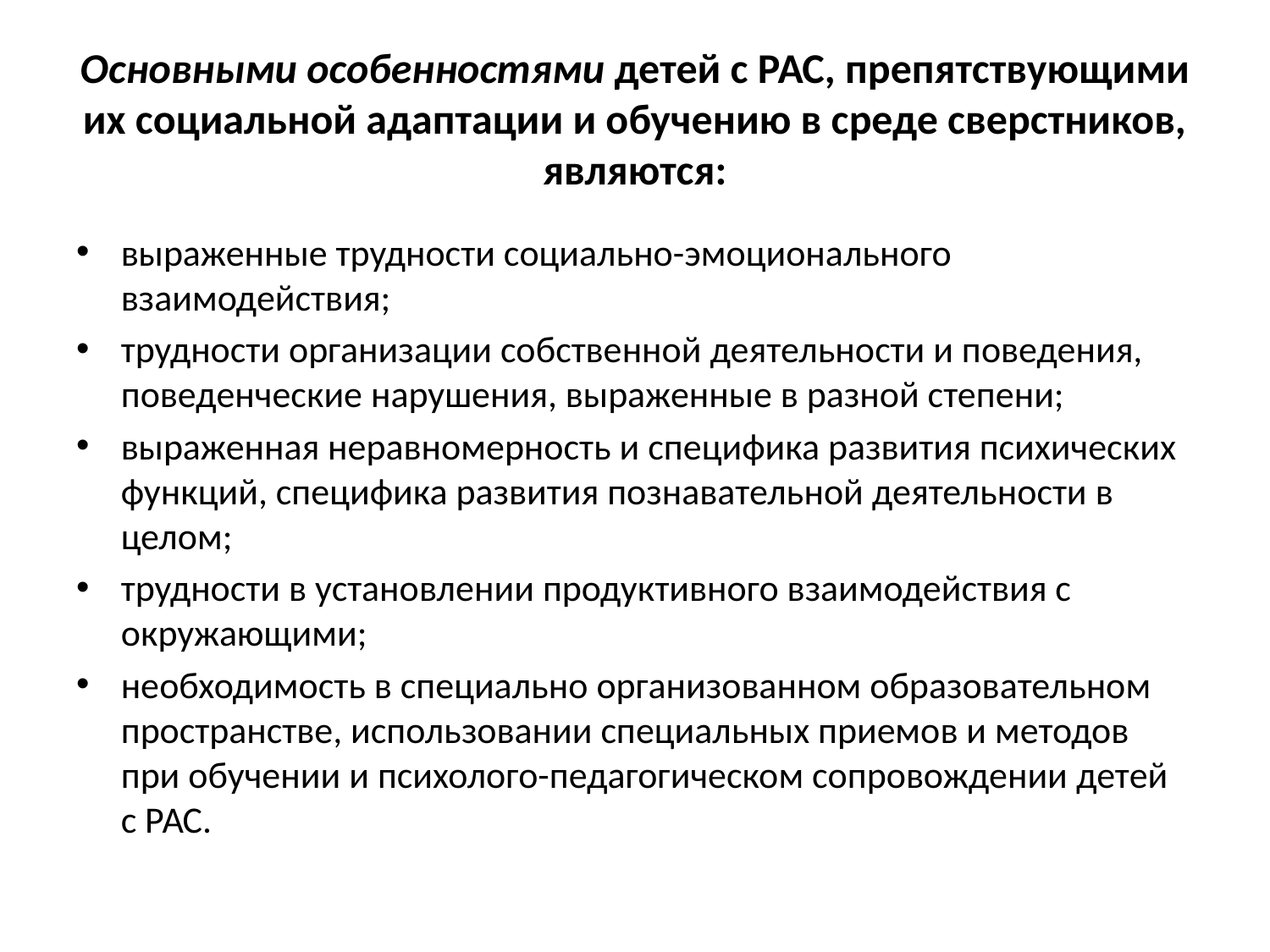

# Основными особенностями детей с РАС, препятствующими их социальной адаптации и обучению в среде сверстников, являются:
выраженные трудности социально-эмоционального взаимодействия;
трудности организации собственной деятельности и поведения, поведенческие нарушения, выраженные в разной степени;
выраженная неравномерность и специфика развития психических функций, специфика развития познавательной деятельности в целом;
трудности в установлении продуктивного взаимодействия с окружающими;
необходимость в специально организованном образовательном пространстве, использовании специальных приемов и методов при обучении и психолого-педагогическом сопровождении детей с РАС.